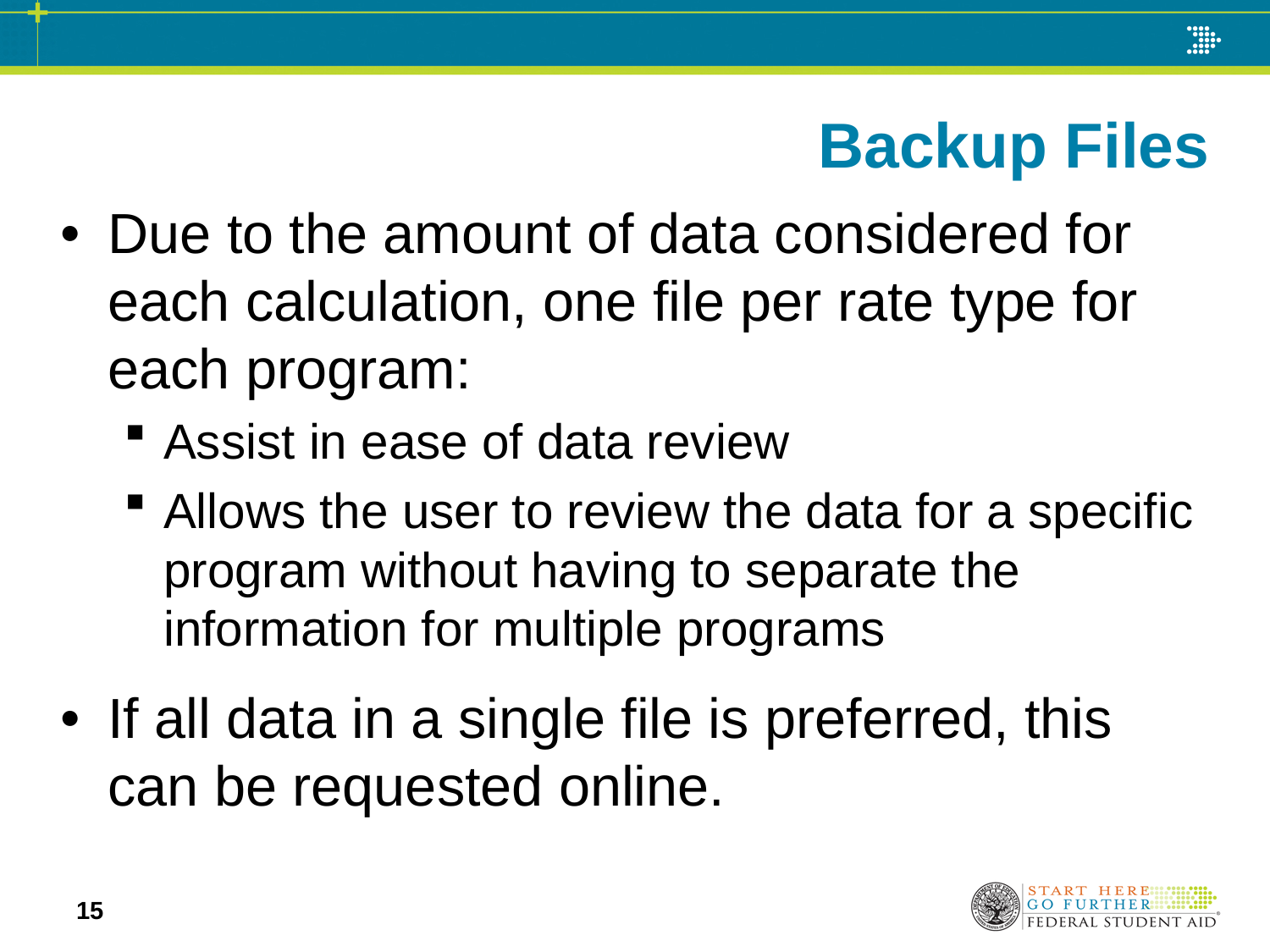

# Backup Files
Due to the amount of data considered for each calculation, one file per rate type for each program:
Assist in ease of data review
Allows the user to review the data for a specific program without having to separate the information for multiple programs
If all data in a single file is preferred, this can be requested online.
15